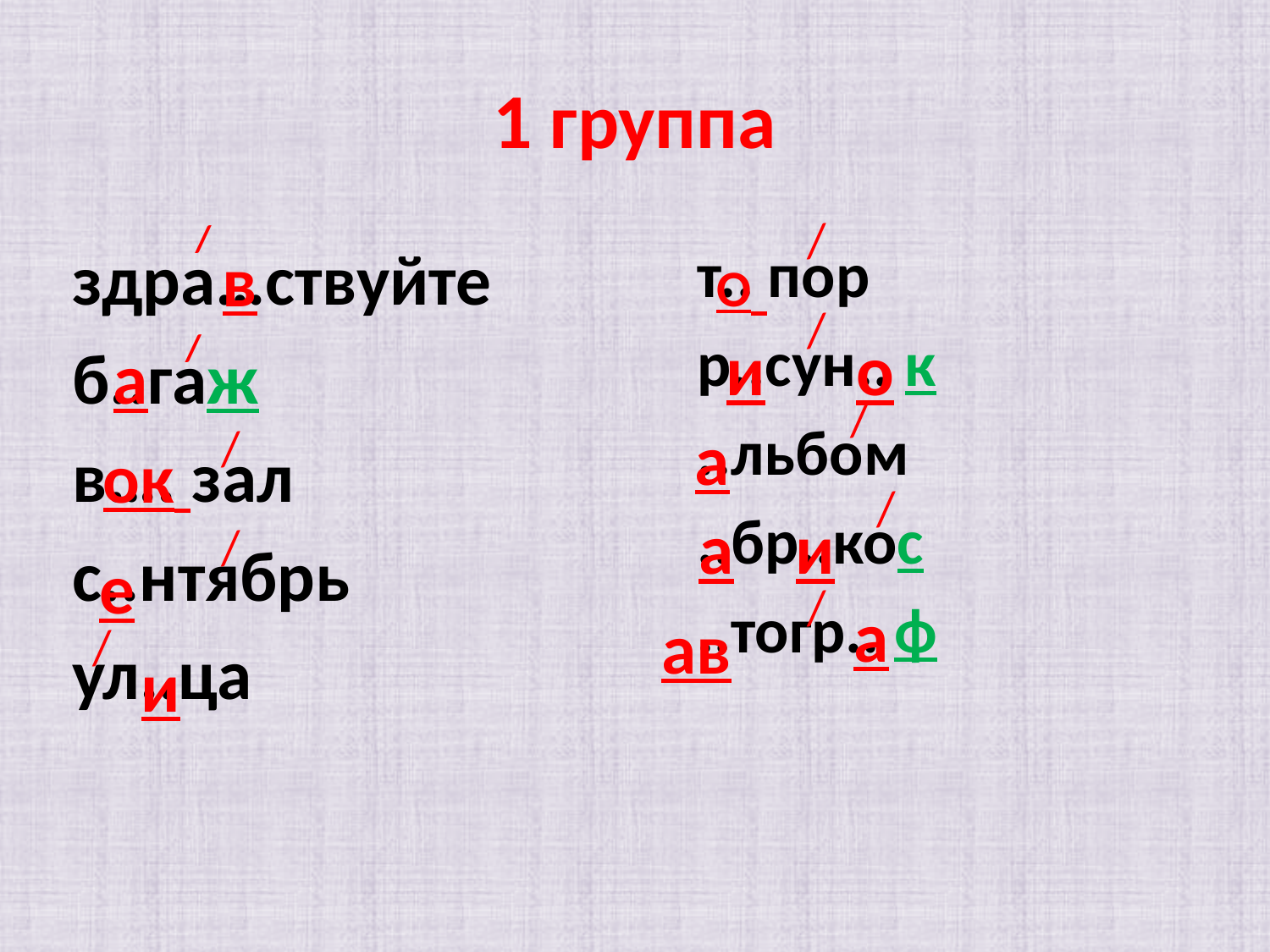

# 1 группа
/
/
здра…ствуйте
б..гаж
в…. зал
с..нтябрь
ул..ца
т.. пор
р..сун.. к
..льбом
..бр..кос
..тогр.. ф
в
О
/
/
и
о
а
/
/
а
ок

/
/
а
и
/
е
/
а
ав
и